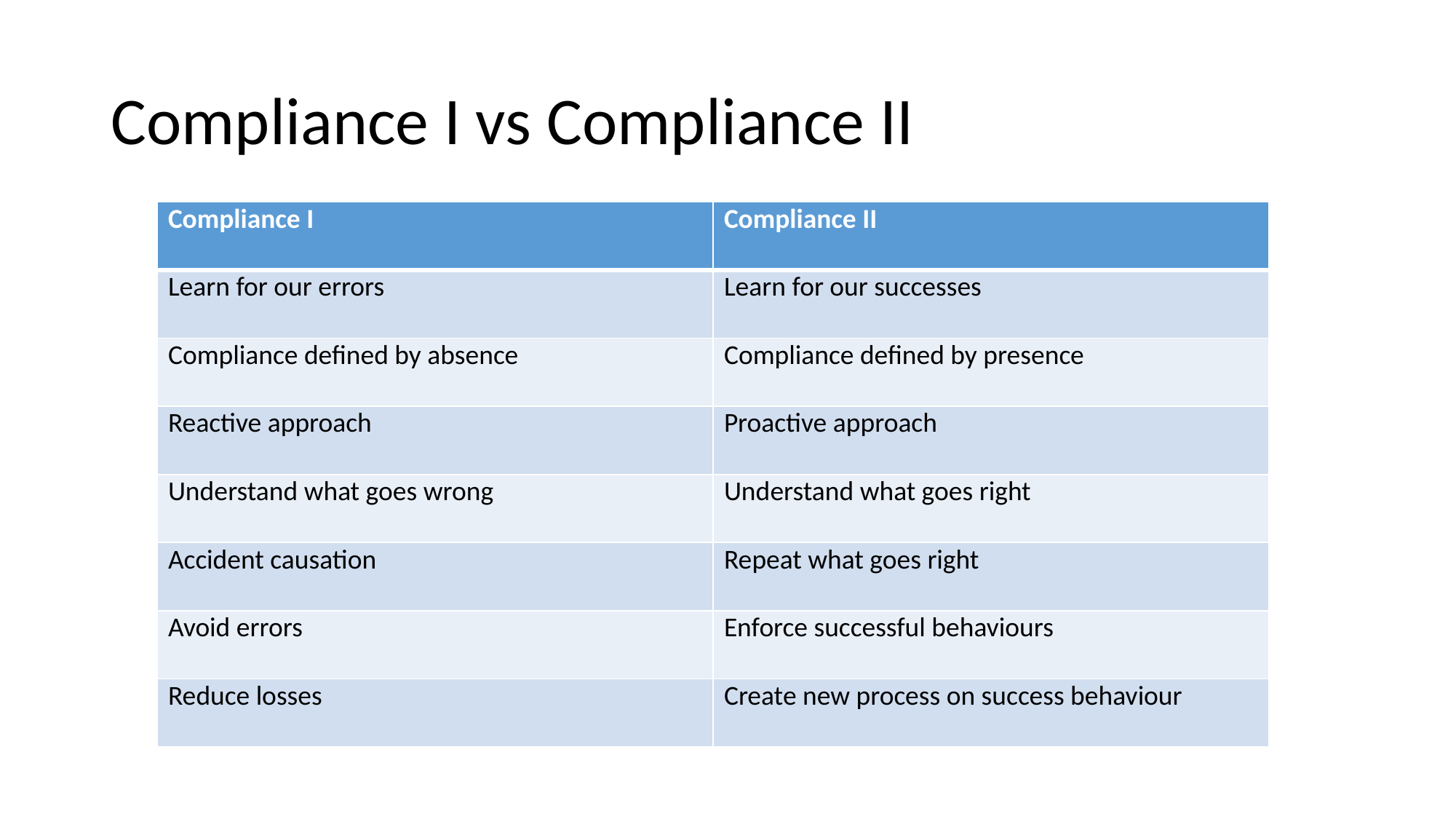

# Compliance I vs Compliance II
| Compliance I | Compliance II |
| --- | --- |
| Learn for our errors | Learn for our successes |
| Compliance defined by absence | Compliance defined by presence |
| Reactive approach | Proactive approach |
| Understand what goes wrong | Understand what goes right |
| Accident causation | Repeat what goes right |
| Avoid errors | Enforce successful behaviours |
| Reduce losses | Create new process on success behaviour |